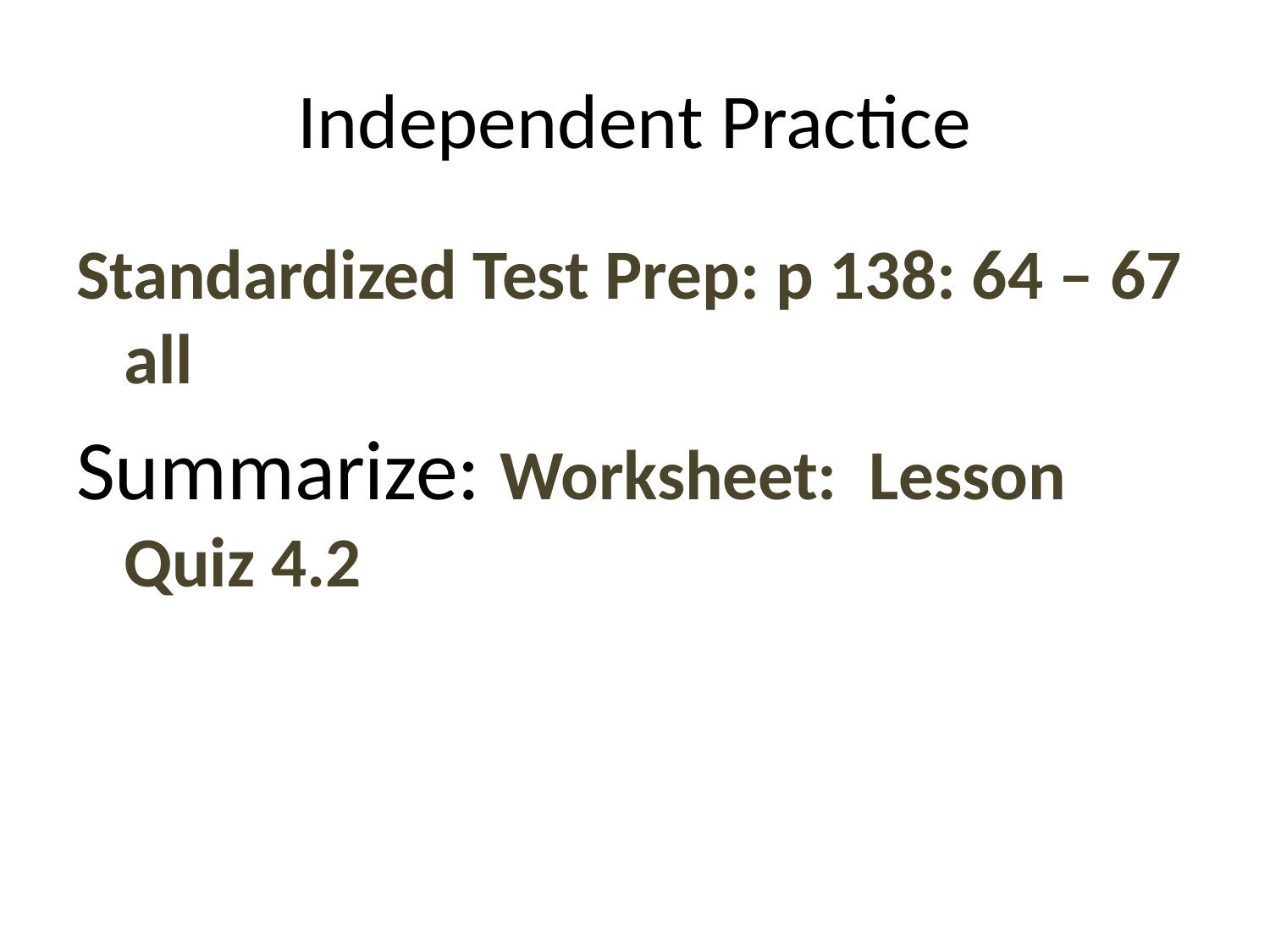

# Independent Practice
Standardized Test Prep: p 138: 64 – 67 all
Summarize: Worksheet:  Lesson Quiz 4.2